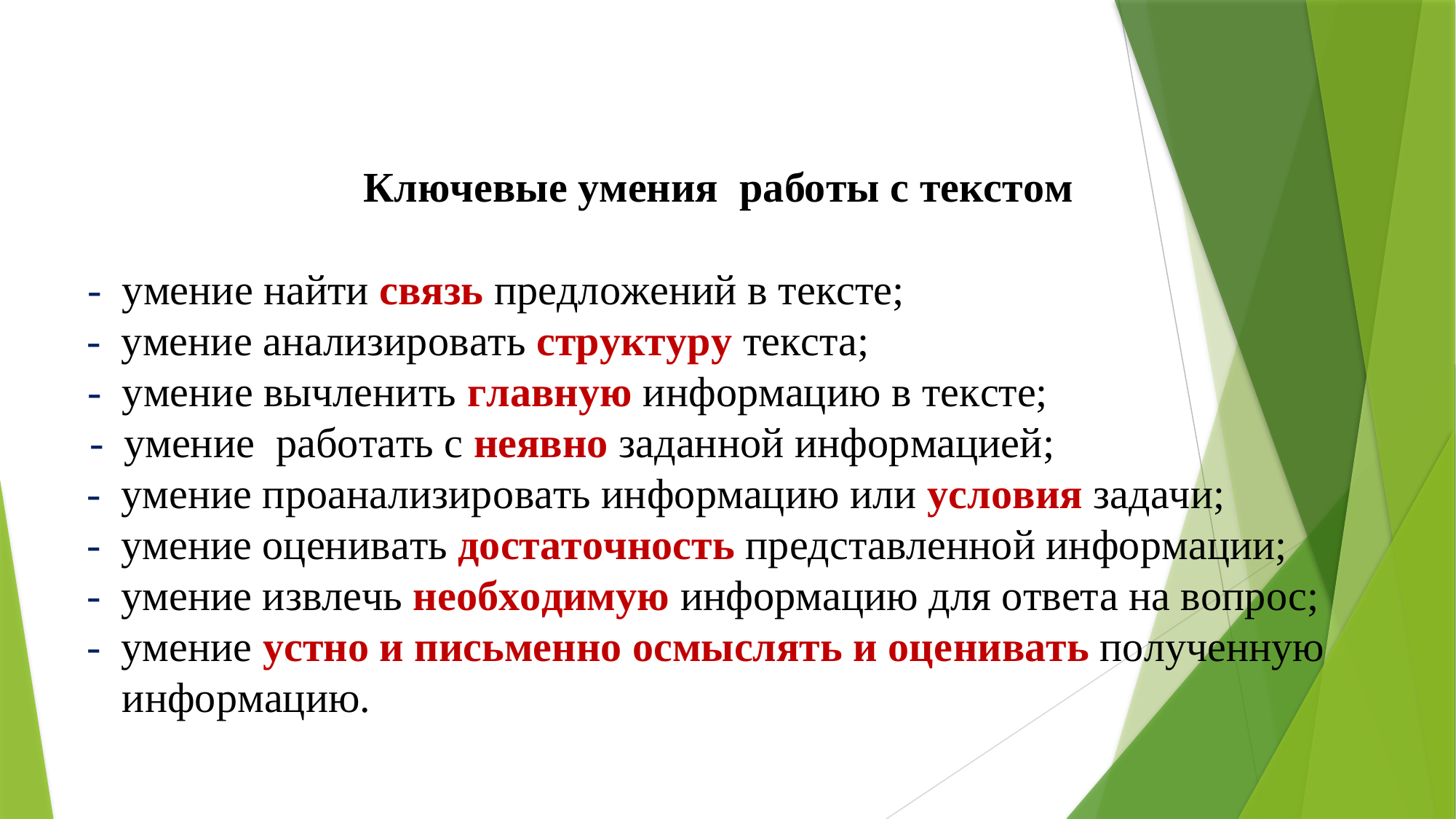

Ключевые умения  работы с текстом
-умение найти связь предложений в тексте;
-умение анализировать структуру текста;
-умение вычленить главную информацию в тексте;
-умение  работать с неявно заданной информацией;
-умение проанализировать информацию или условия задачи;
-умение оценивать достаточность представленной информации;
-умение извлечь необходимую информацию для ответа на вопрос;
-умение устно и письменно осмыслять и оценивать полученную
информацию.